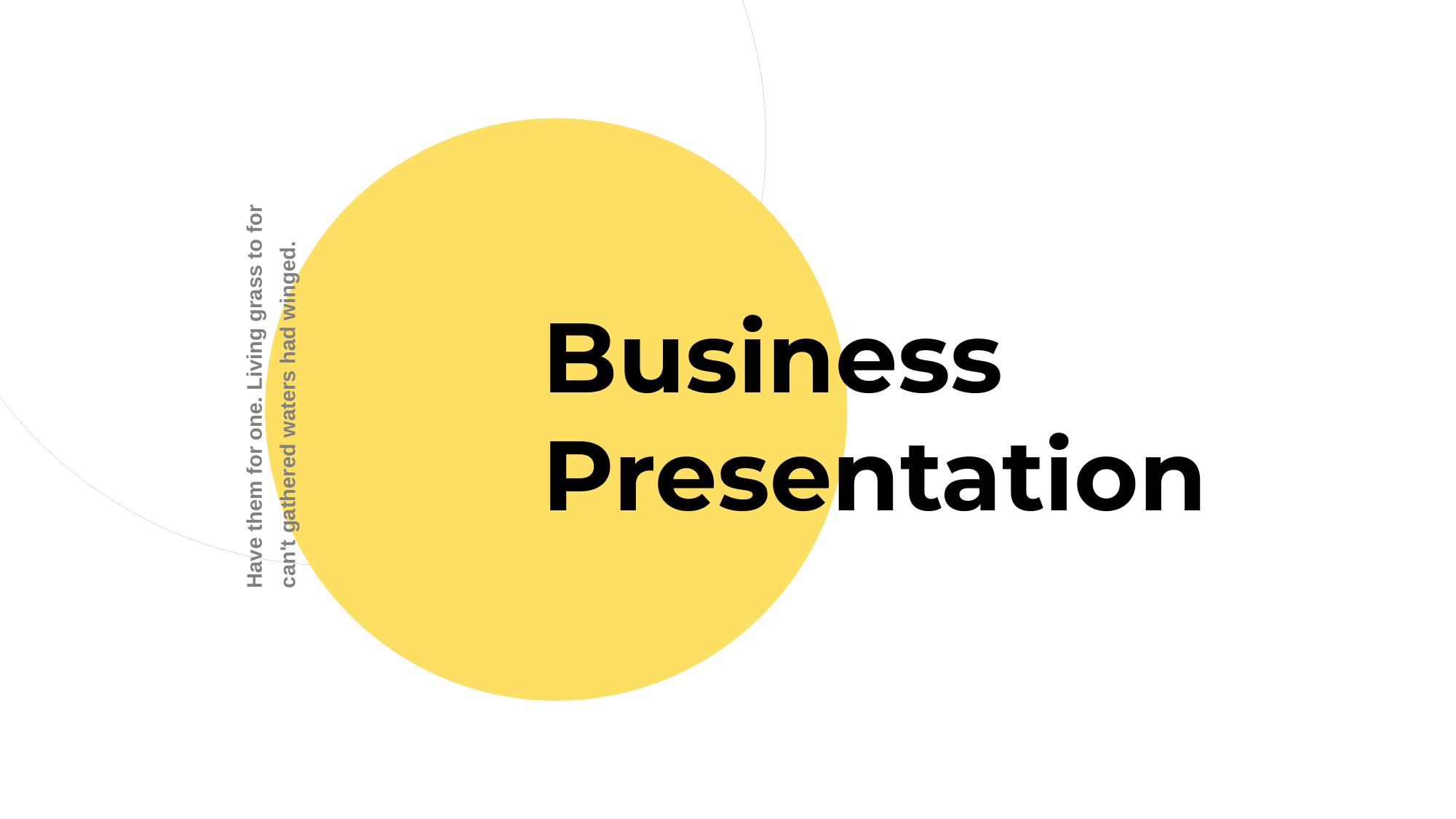

Business
Presentation
Have them for one. Living grass to for can't gathered waters had winged.